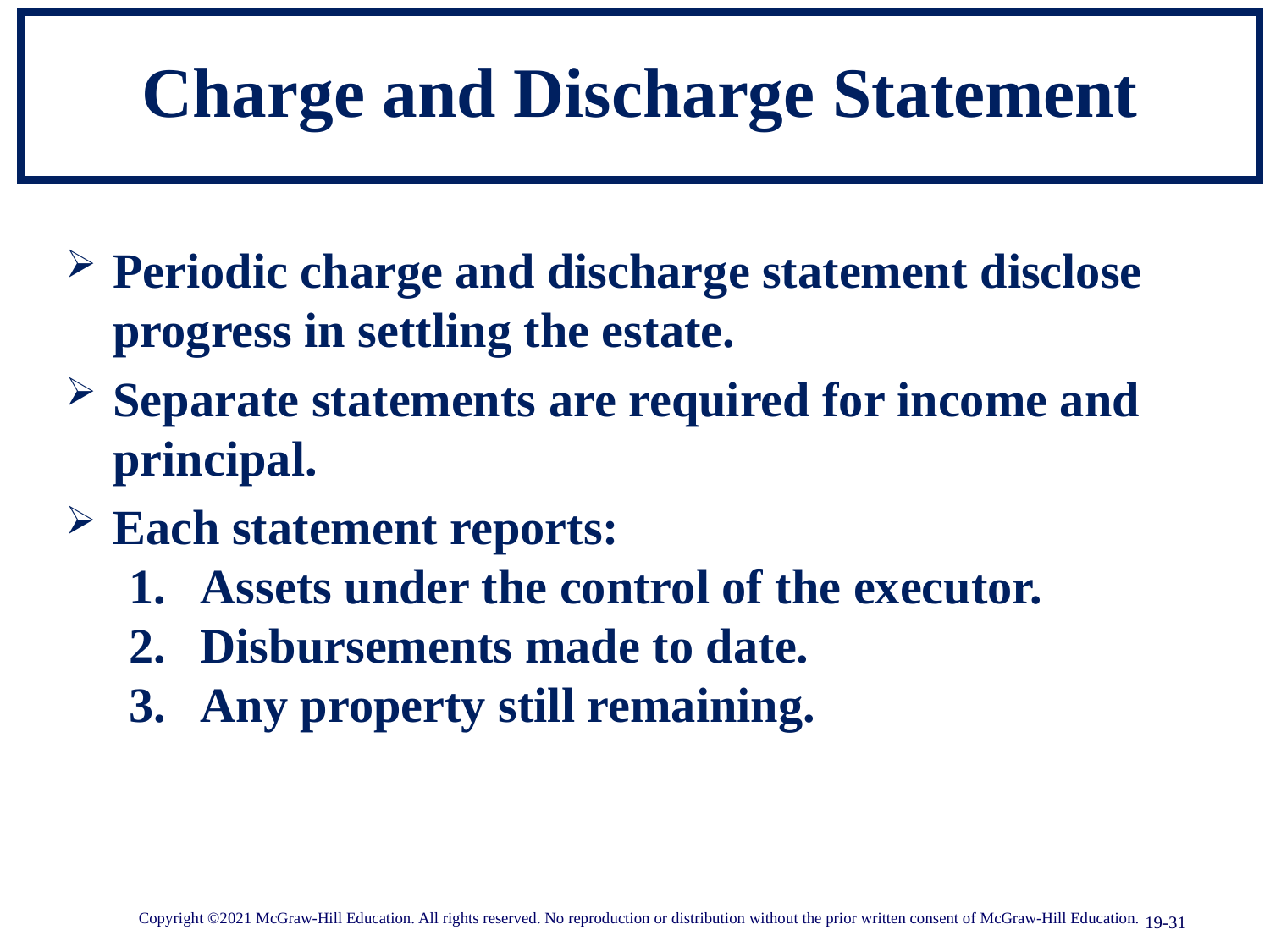

# Charge and Discharge Statement
Periodic charge and discharge statement disclose progress in settling the estate.
Separate statements are required for income and principal.
Each statement reports:
Assets under the control of the executor.
Disbursements made to date.
Any property still remaining.
Copyright ©2021 McGraw-Hill Education. All rights reserved. No reproduction or distribution without the prior written consent of McGraw-Hill Education.
19-31